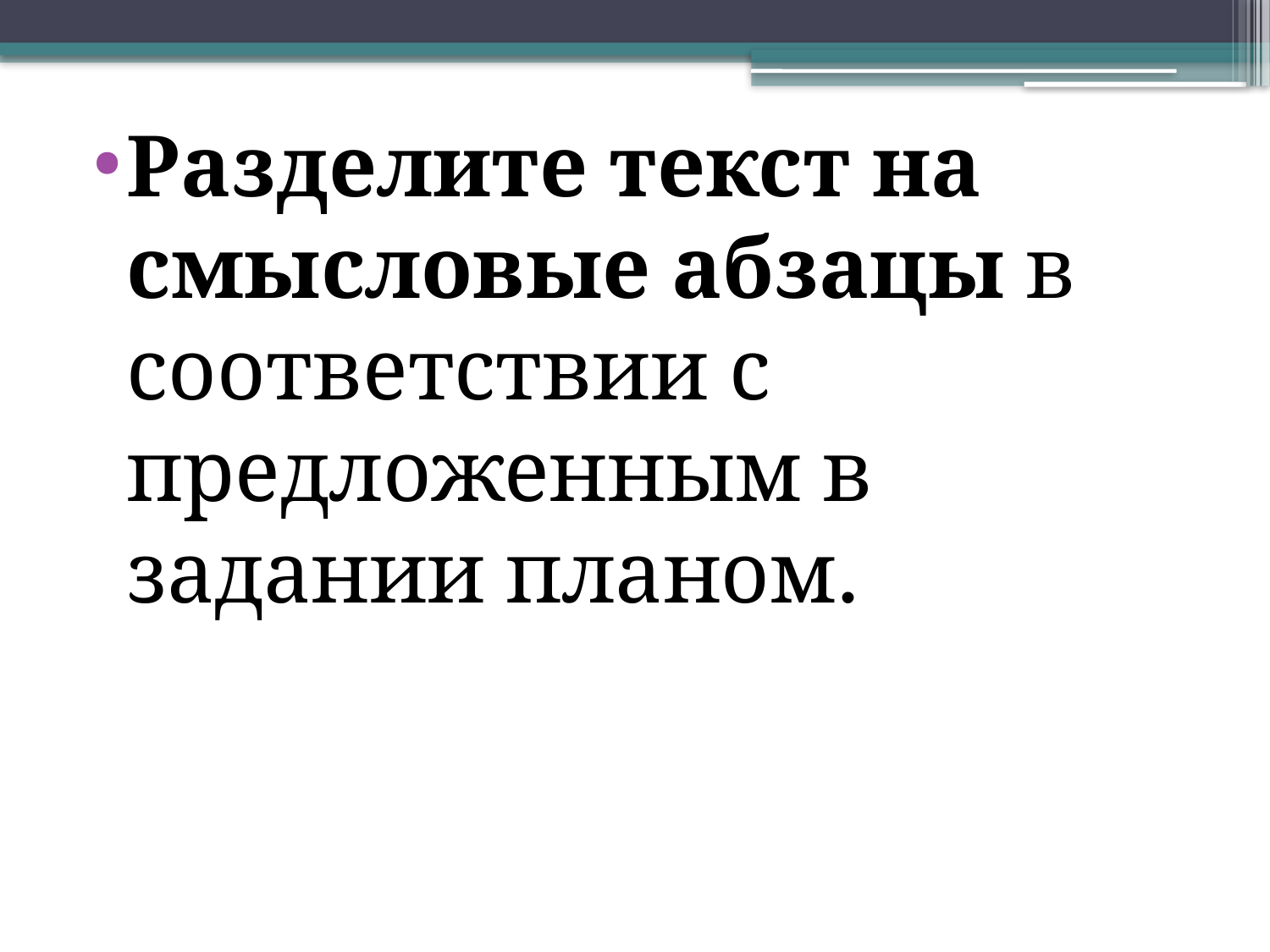

Разделите текст на смысловые абзацы в соответствии с предложенным в задании планом.